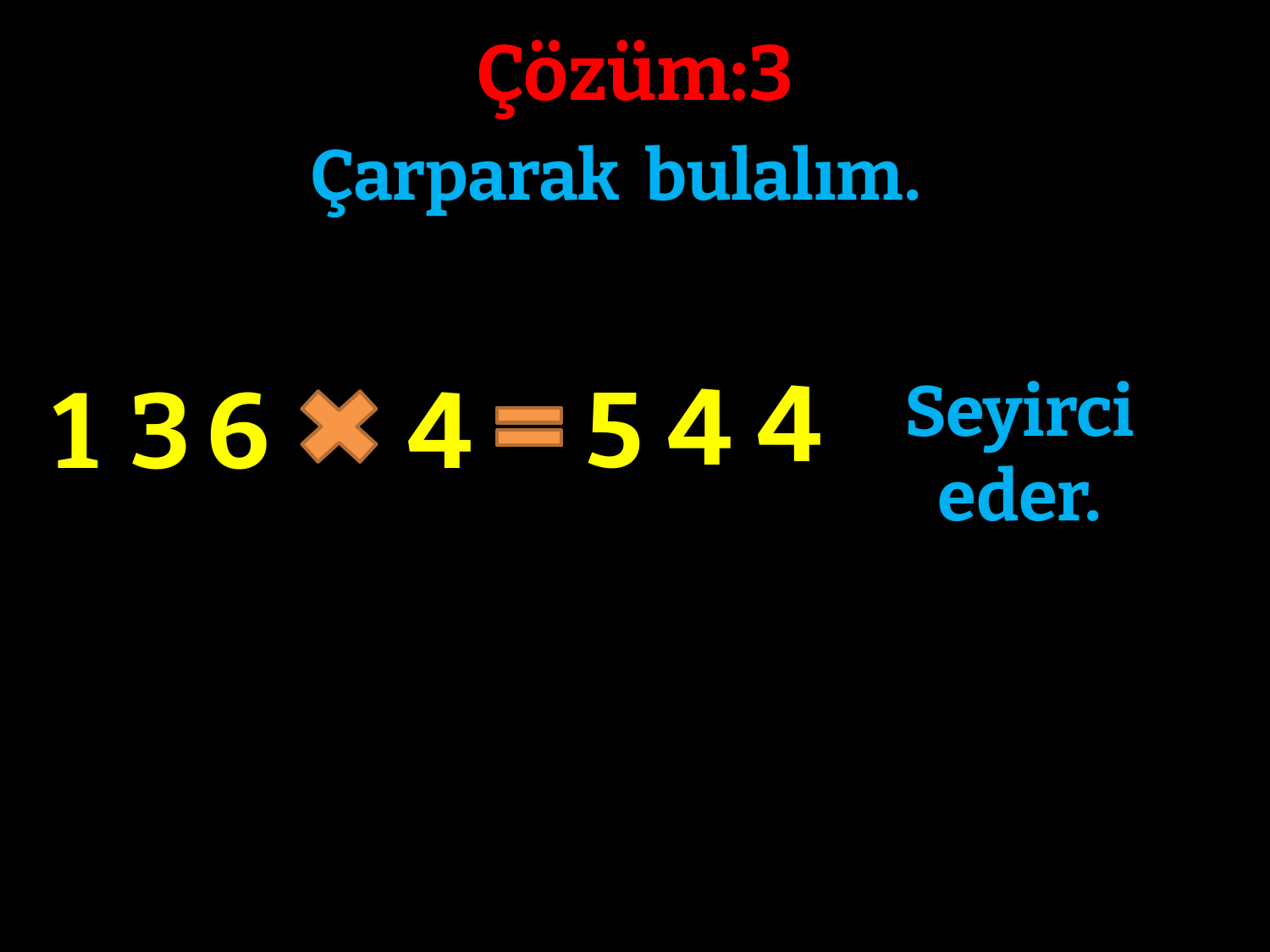

Çözüm:3
Çarparak  bulalım.
#
4
4
5
4
1
3
6
Seyirci eder.